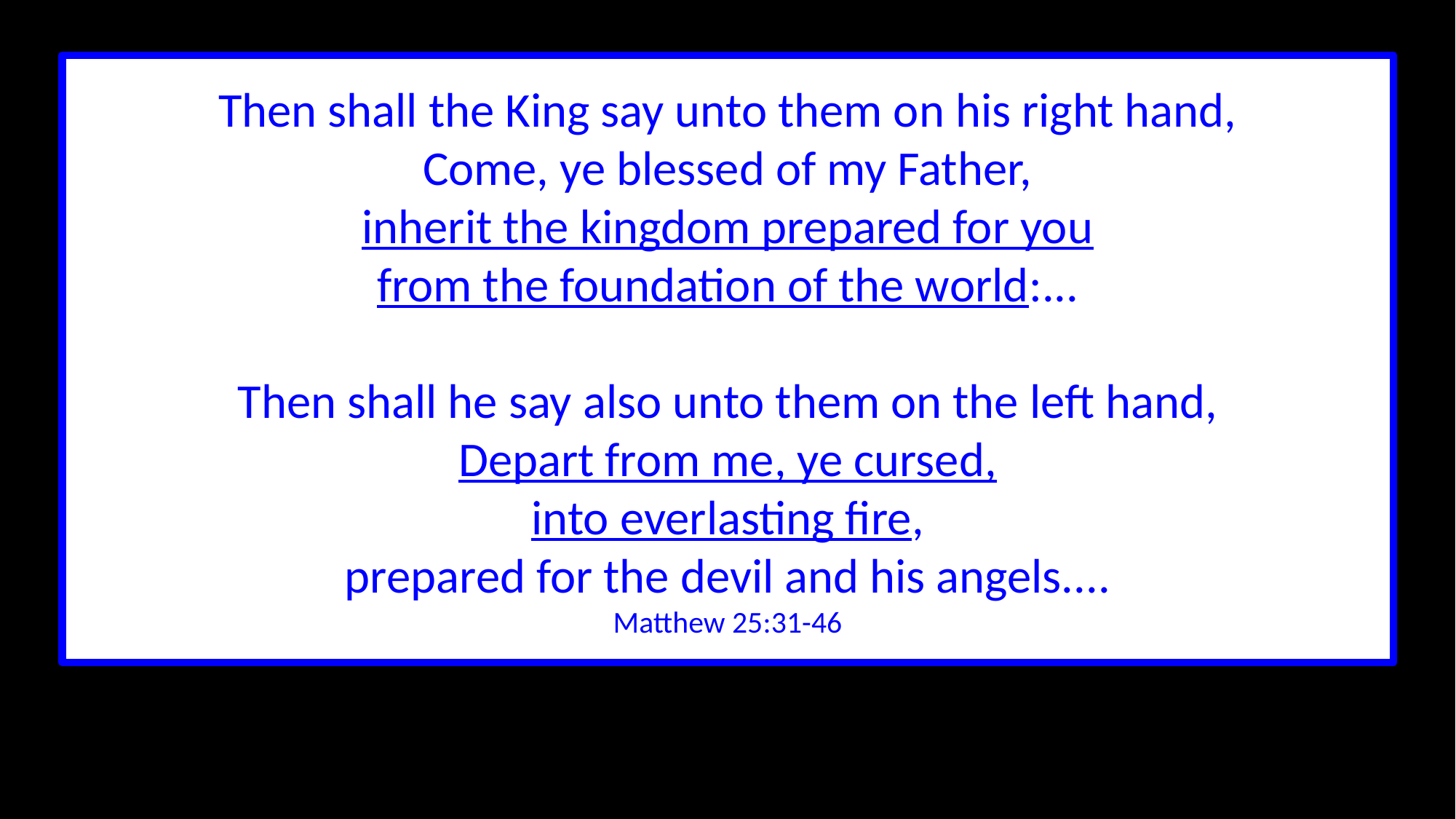

Then shall the King say unto them on his right hand,
Come, ye blessed of my Father,
inherit the kingdom prepared for you
from the foundation of the world:...

Then shall he say also unto them on the left hand,
Depart from me, ye cursed,
into everlasting fire,
prepared for the devil and his angels....
Matthew 25:31-46